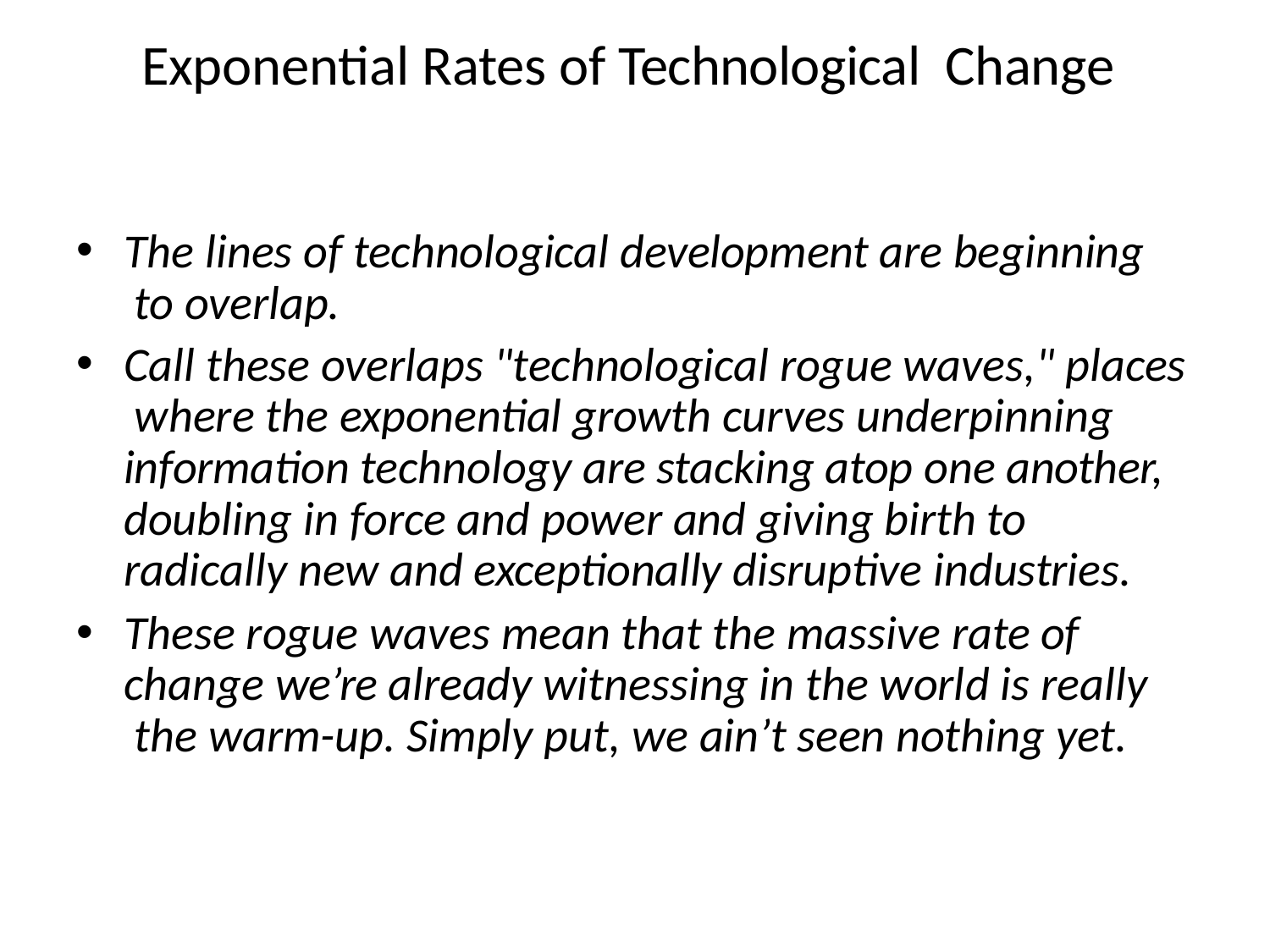

# Exponential Rates of Technological  Change
The lines of technological development are beginning  to overlap.
Call these overlaps "technological rogue waves," places  where the exponential growth curves underpinning  information technology are stacking atop one another,  doubling in force and power and giving birth to  radically new and exceptionally disruptive industries.
These rogue waves mean that the massive rate of  change we’re already witnessing in the world is really  the warm-up. Simply put, we ain’t seen nothing yet.